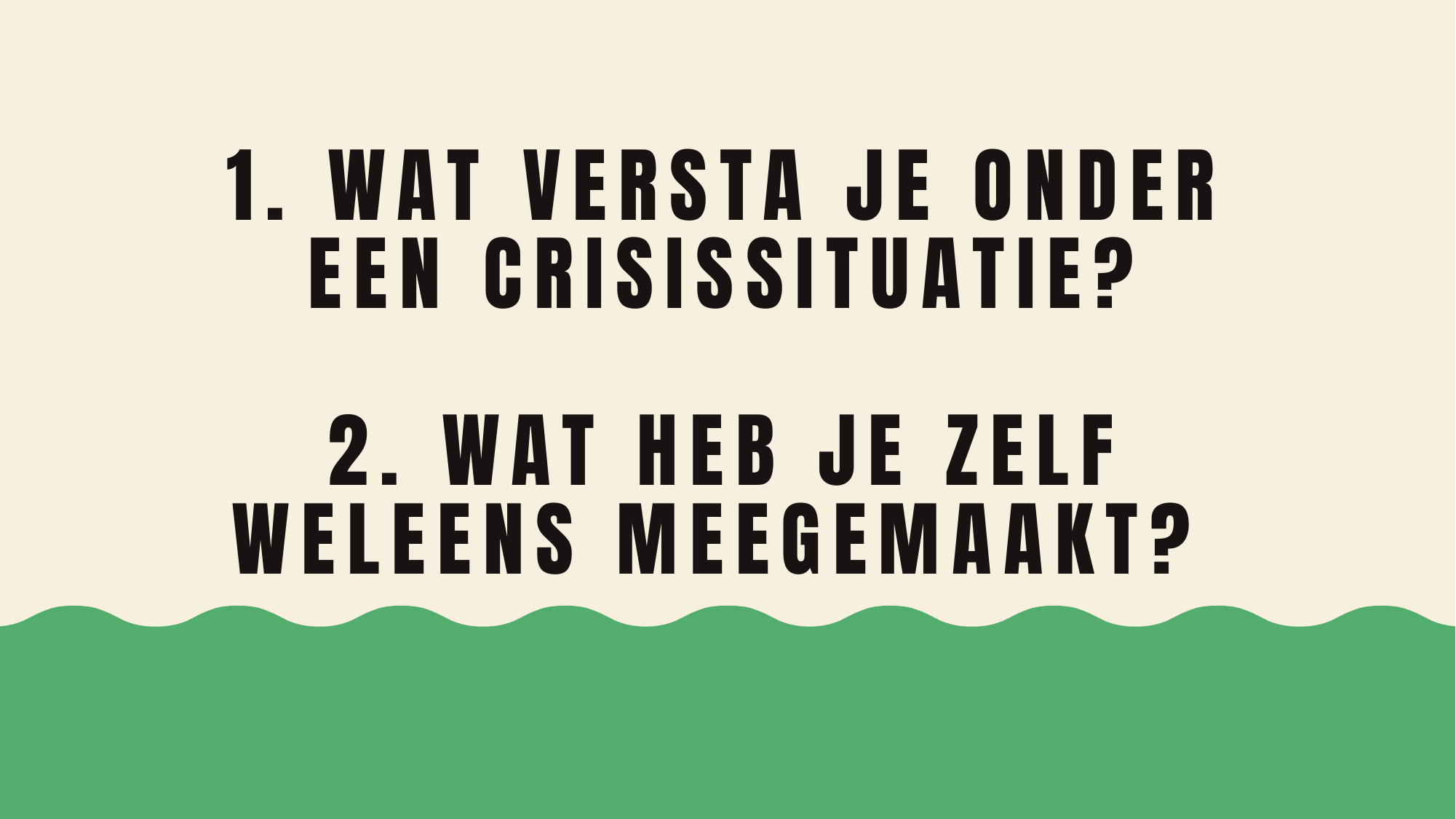

# 1. Wat versta je onder een crisissituatie? 2. Wat heb je zelf weleens meegemaakt?